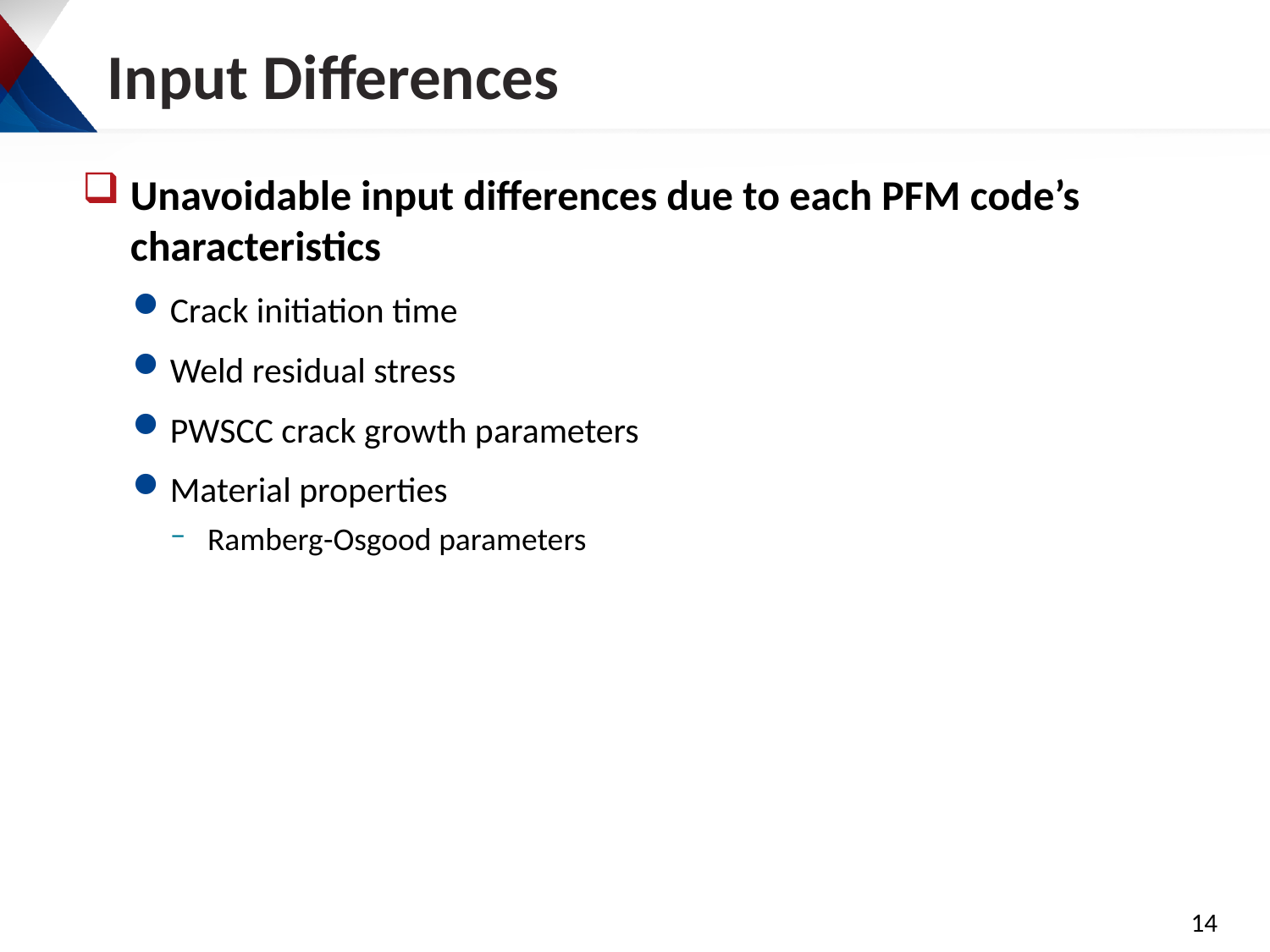

# Input Differences
Unavoidable input differences due to each PFM code’s characteristics
Crack initiation time
Weld residual stress
PWSCC crack growth parameters
Material properties
Ramberg-Osgood parameters

14